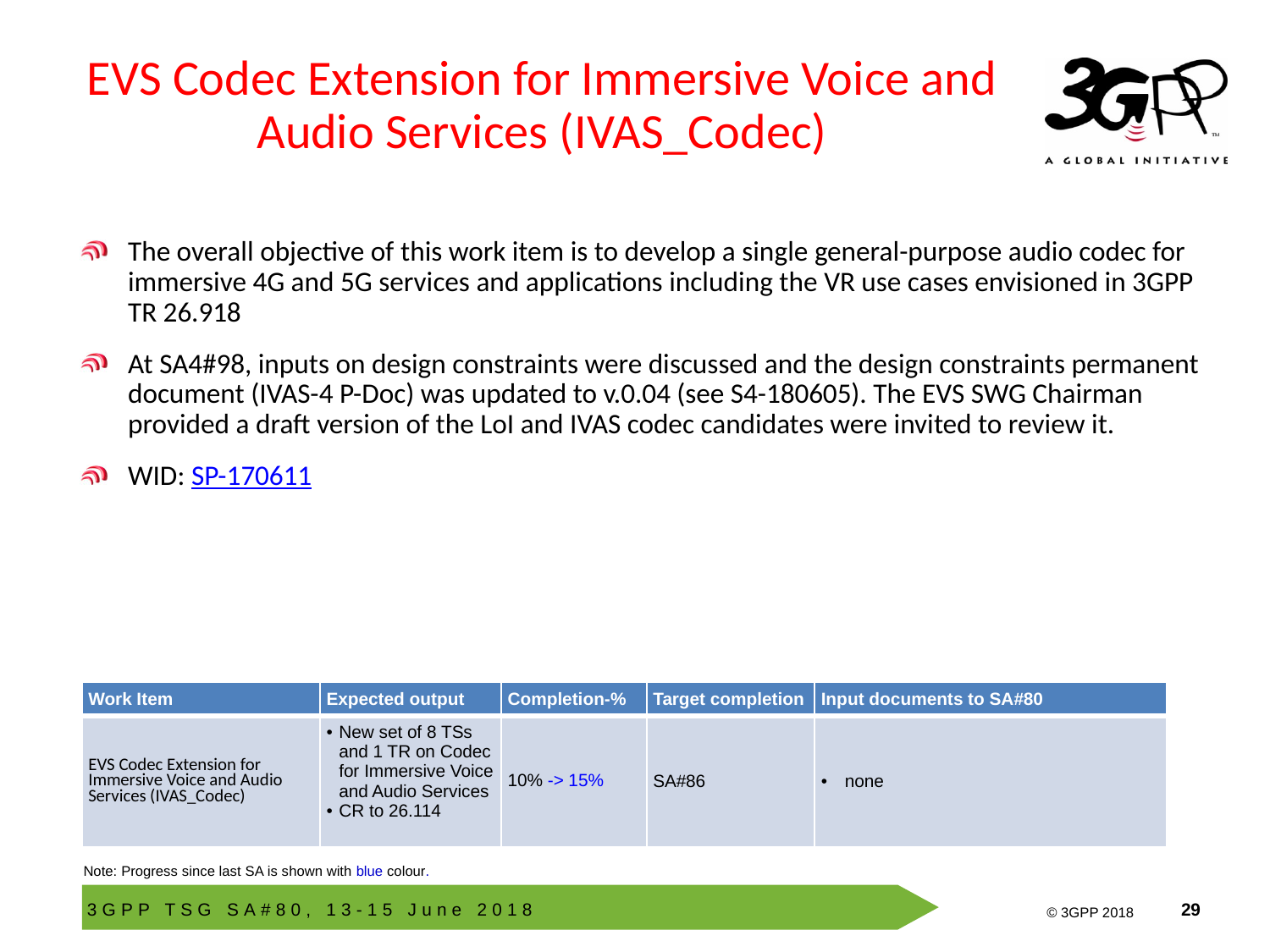

# EVS Codec Extension for Immersive Voice and Audio Services (IVAS_Codec)
The overall objective of this work item is to develop a single general-purpose audio codec for immersive 4G and 5G services and applications including the VR use cases envisioned in 3GPP TR 26.918
At SA4#98, inputs on design constraints were discussed and the design constraints permanent document (IVAS-4 P-Doc) was updated to v.0.04 (see S4-180605). The EVS SWG Chairman provided a draft version of the LoI and IVAS codec candidates were invited to review it.
WID: SP-170611
| Work Item | Expected output | Completion-% | Target completion | Input documents to SA#80 |
| --- | --- | --- | --- | --- |
| EVS Codec Extension for Immersive Voice and Audio Services (IVAS\_Codec) | New set of 8 TSs and 1 TR on Codec for Immersive Voice and Audio Services CR to 26.114 | 10% -> 15% | SA#86 | none |
Note: Progress since last SA is shown with blue colour.